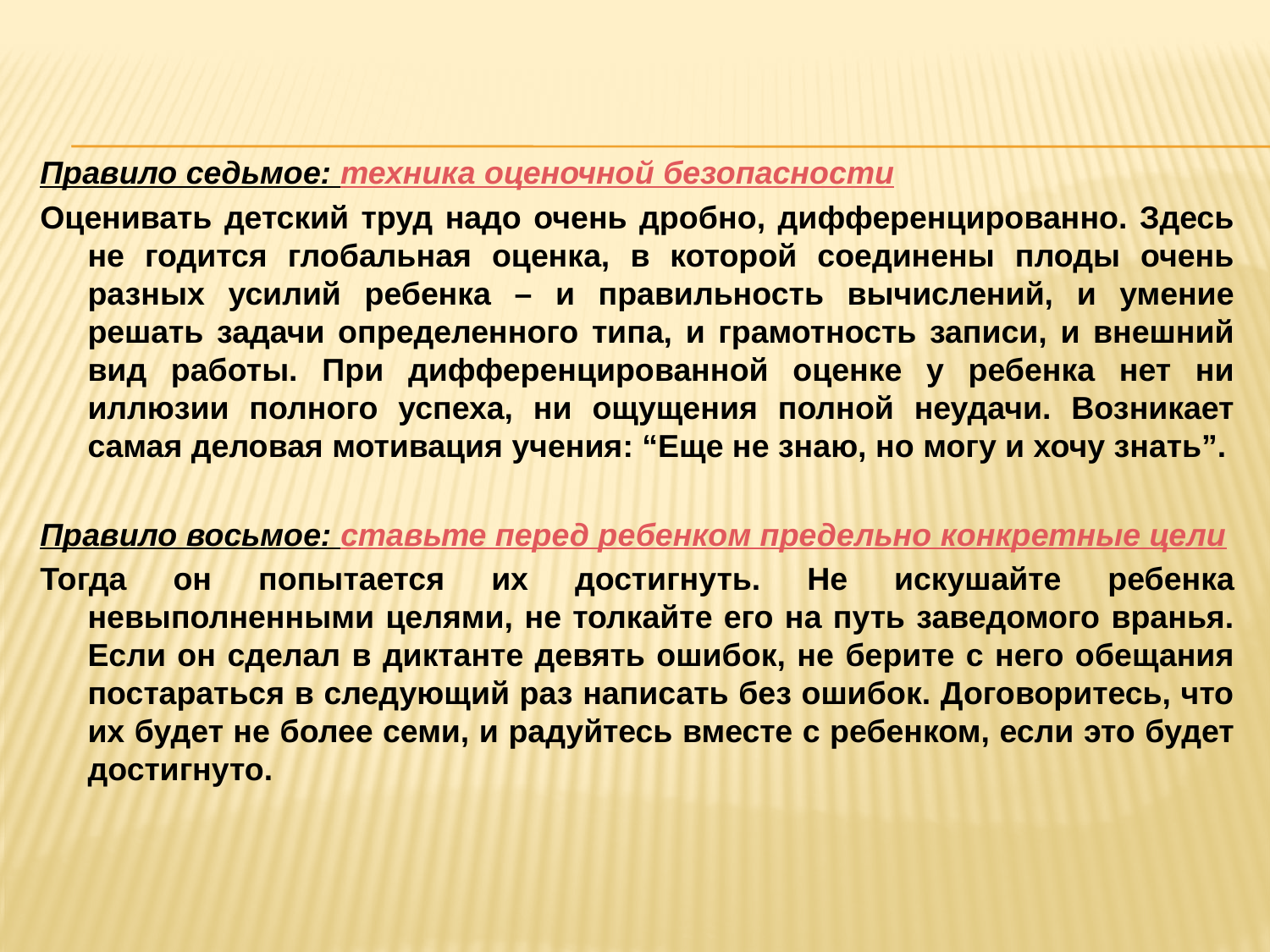

Правило седьмое: техника оценочной безопасности
Оценивать детский труд надо очень дробно, дифференцированно. Здесь не годится глобальная оценка, в которой соединены плоды очень разных усилий ребенка – и правильность вычислений, и умение решать задачи определенного типа, и грамотность записи, и внешний вид работы. При дифференцированной оценке у ребенка нет ни иллюзии полного успеха, ни ощущения полной неудачи. Возникает самая деловая мотивация учения: “Еще не знаю, но могу и хочу знать”.

Правило восьмое: ставьте перед ребенком предельно конкретные цели
Тогда он попытается их достигнуть. Не искушайте ребенка невыполненными целями, не толкайте его на путь заведомого вранья. Если он сделал в диктанте девять ошибок, не берите с него обещания постараться в следующий раз написать без ошибок. Договоритесь, что их будет не более семи, и радуйтесь вместе с ребенком, если это будет достигнуто.